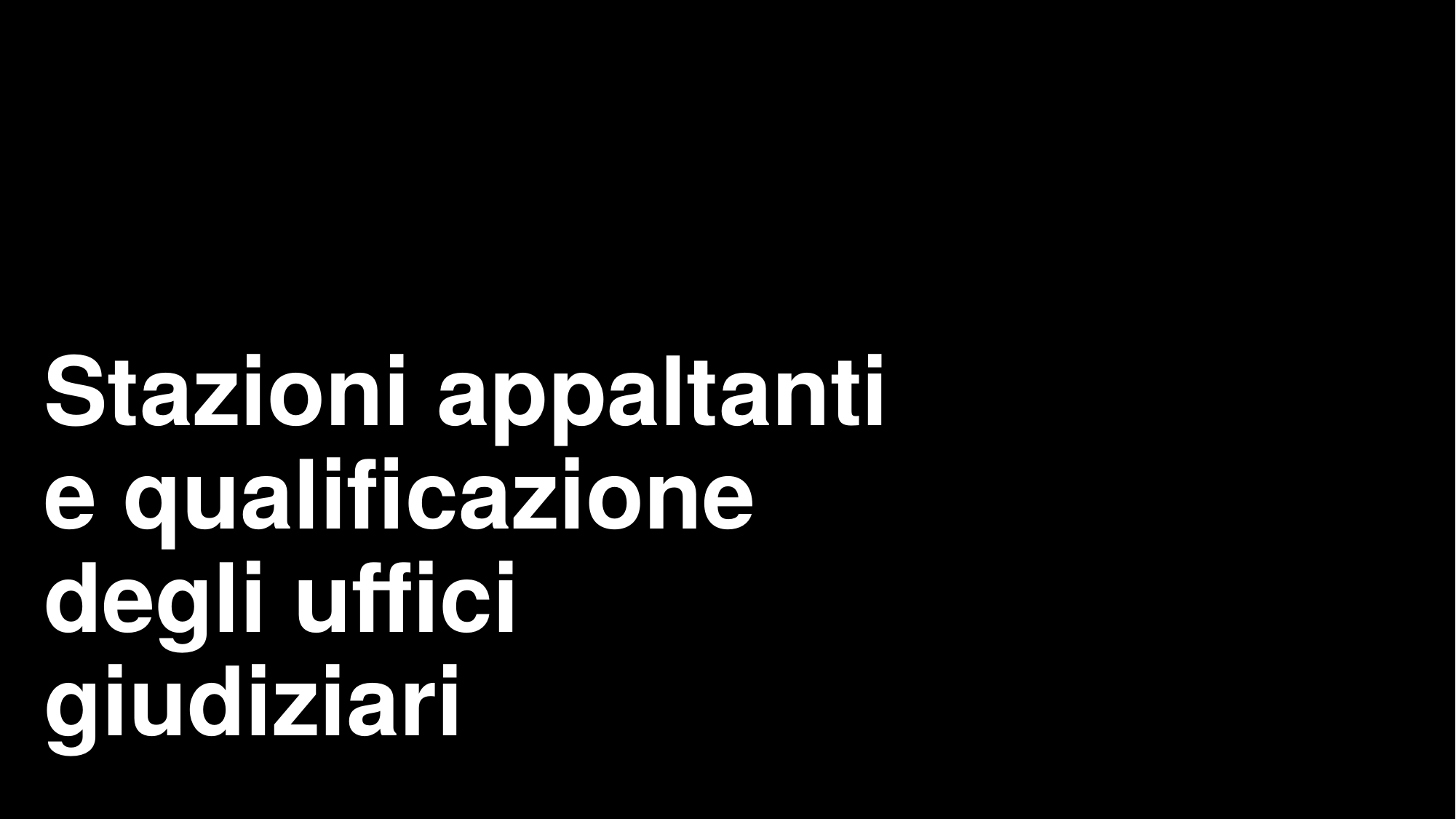

# Stazioni appaltanti e qualificazione degli uffici giudiziari